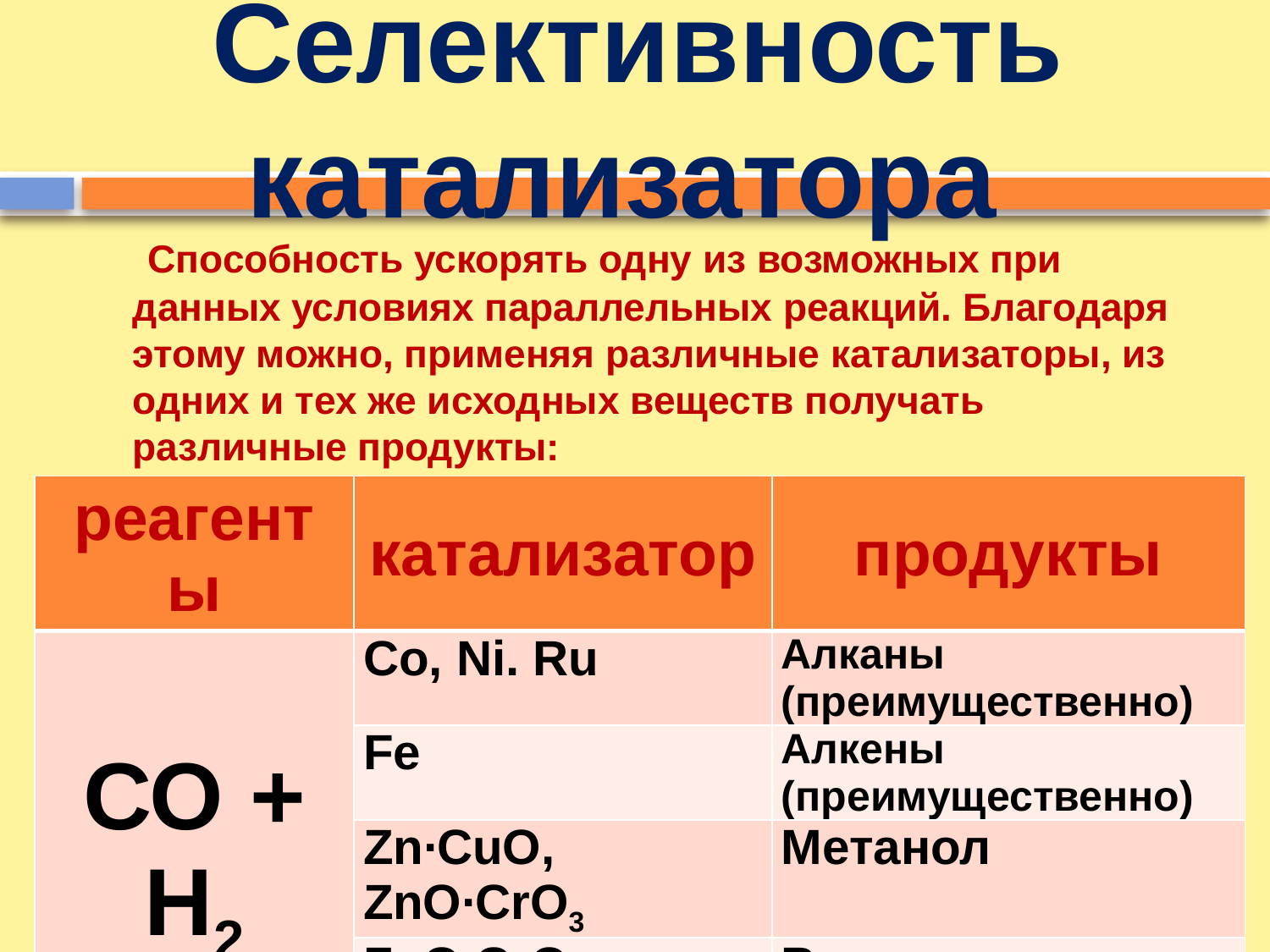

# Селективность катализатора
    Способность ускорять одну из возможных при данных условиях параллельных реакций. Благодаря этому можно, применяя различные катализаторы, из одних и тех же исходных веществ получать различные продукты:
| реагенты | катализатор | продукты |
| --- | --- | --- |
| СО + Н2 | Со, Ni. Ru | Алканы (преимущественно) |
|  | Fe | Алкены (преимущественно) |
|  | Zn∙CuO, ZnO∙CrO3 | Метанол |
|  | ZnO∙CrO3+ щелочь | Высшие спирты |
|  | Fe +BeO | Альдегиды и кетоны |